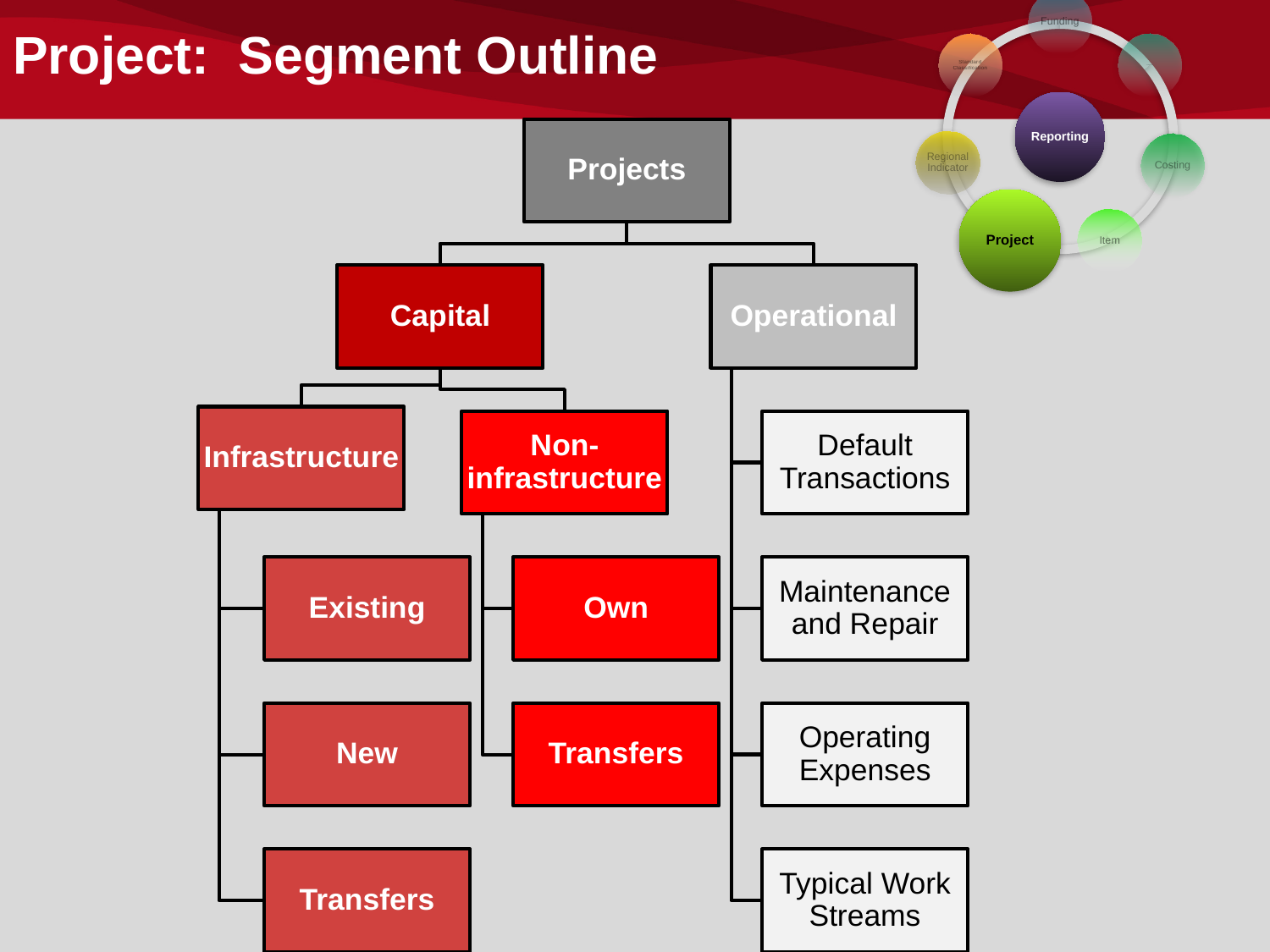

Reporting
Funding
Function
Costing
Item
Project
Regional Indicator
Standard Classification
# Project:  Segment Outline
Projects
Capital
Infrastructure
Existing
New
Transfers
Non-infrastructure
Own
Transfers
Operational
Default Transactions
Maintenance and Repair
Operating Expenses
Typical Work Streams

139